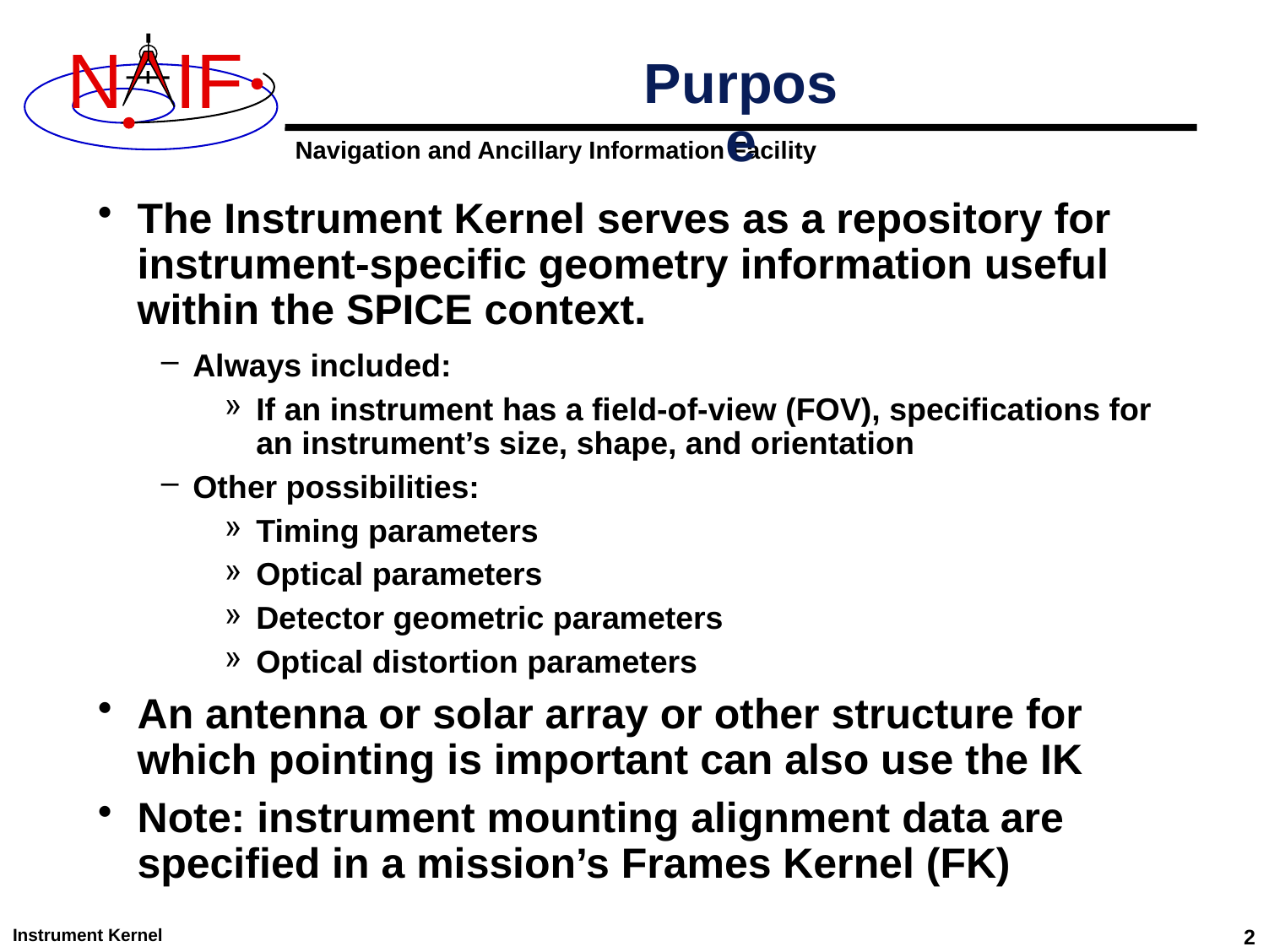

# Purpose
The Instrument Kernel serves as a repository for instrument-specific geometry information useful within the SPICE context.
Always included:
If an instrument has a field-of-view (FOV), specifications for an instrument’s size, shape, and orientation
Other possibilities:
Timing parameters
Optical parameters
Detector geometric parameters
Optical distortion parameters
An antenna or solar array or other structure for which pointing is important can also use the IK
Note: instrument mounting alignment data are specified in a mission’s Frames Kernel (FK)
Instrument Kernel
2